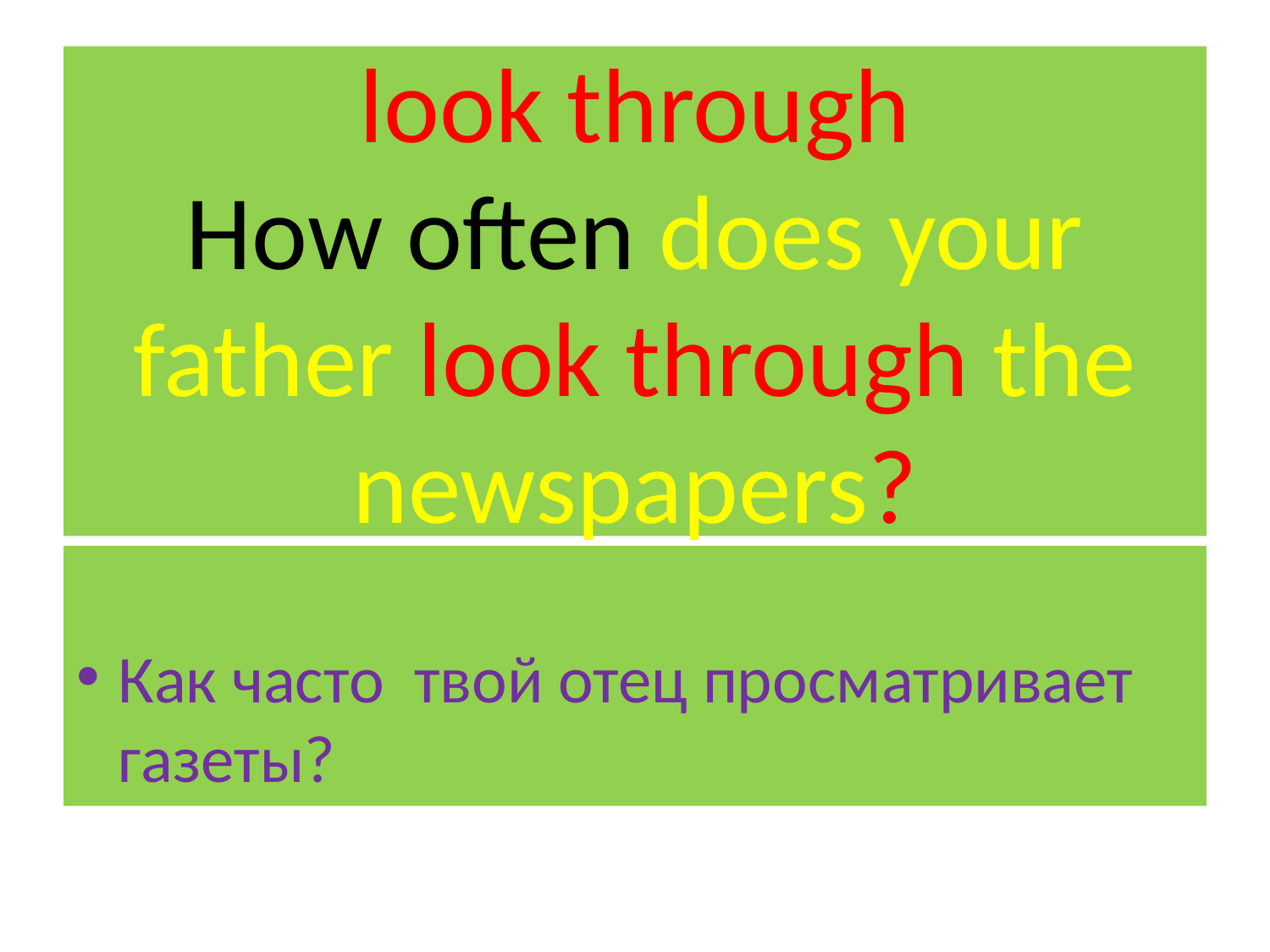

# look through How often does your father look through the newspapers?

Как часто  твой отец просматривает газеты?